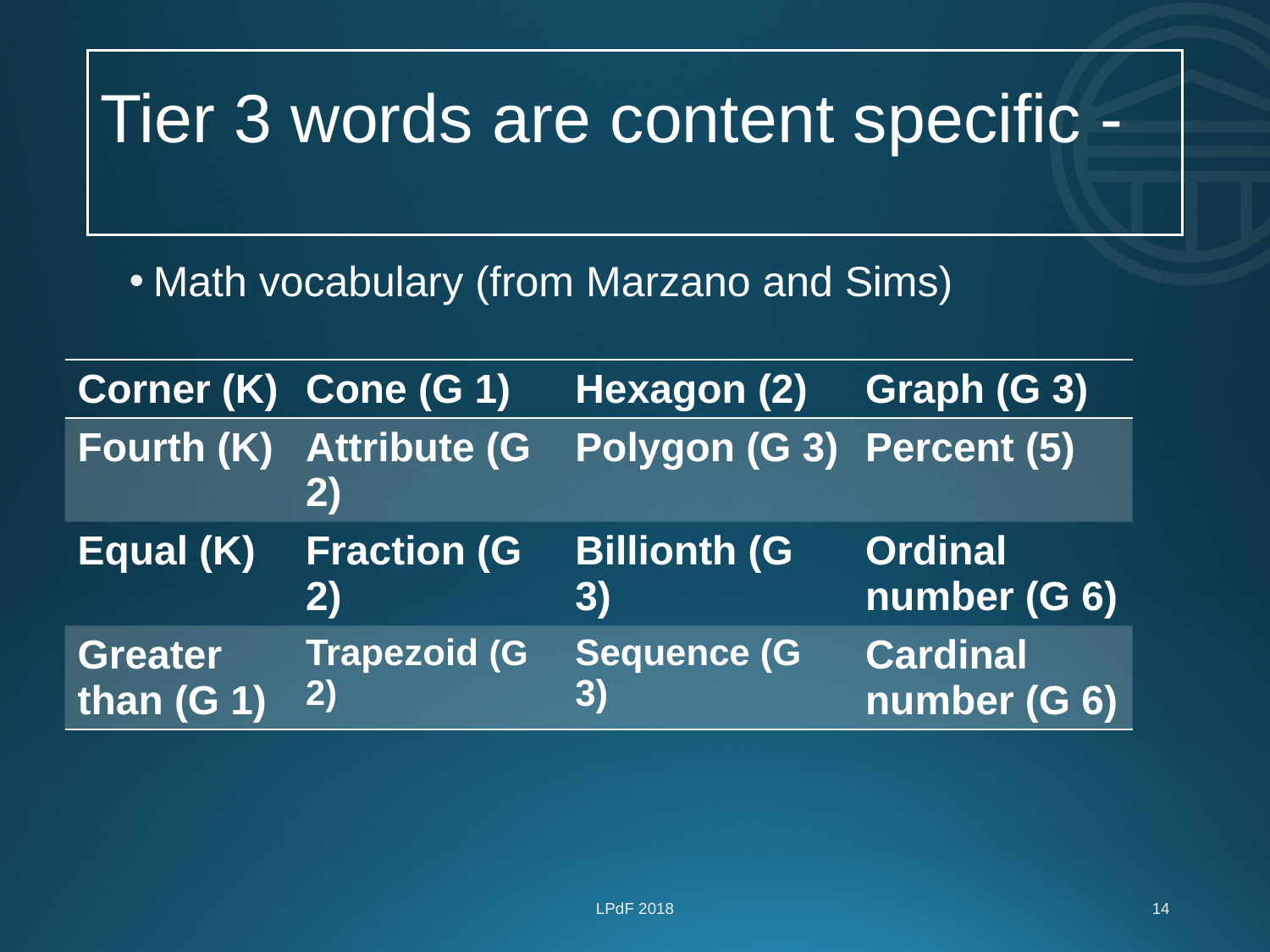

# Tier 3 words are content specific -
Math vocabulary (from Marzano and Sims)

| Corner (K) | Cone (G 1) | Hexagon (2) | Graph (G 3) |
| --- | --- | --- | --- |
| Fourth (K) | Attribute (G 2) | Polygon (G 3) | Percent (5) |
| Equal (K) | Fraction (G 2) | Billionth (G 3) | Ordinal number (G 6) |
| Greater than (G 1) | Trapezoid (G 2) | Sequence (G 3) | Cardinal number (G 6) |
LPdF 2018
14